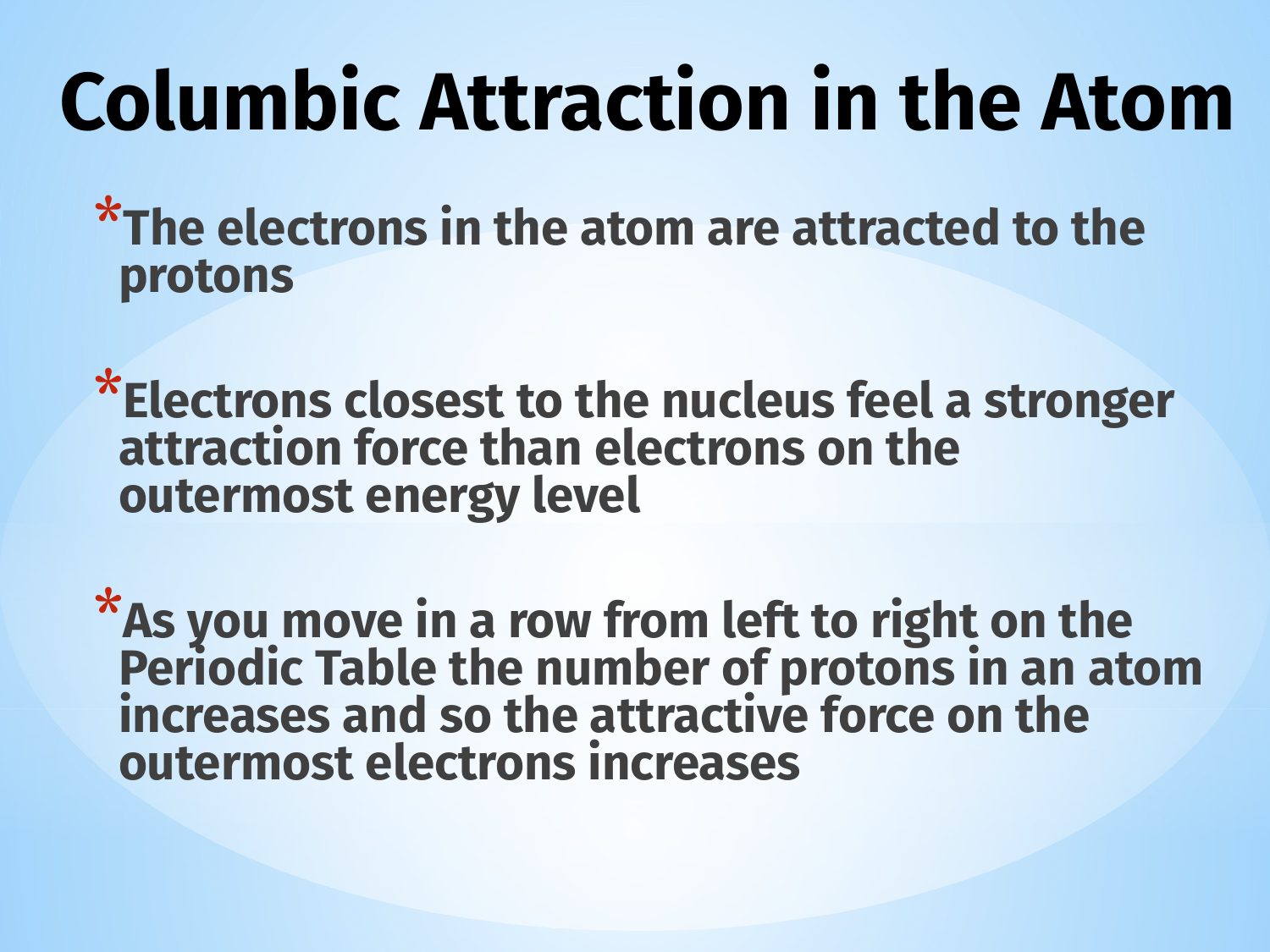

# Columbic Attraction in the Atom
The electrons in the atom are attracted to the protons

Electrons closest to the nucleus feel a stronger attraction force than electrons on the outermost energy level

As you move in a row from left to right on the Periodic Table the number of protons in an atom increases and so the attractive force on the outermost electrons increases